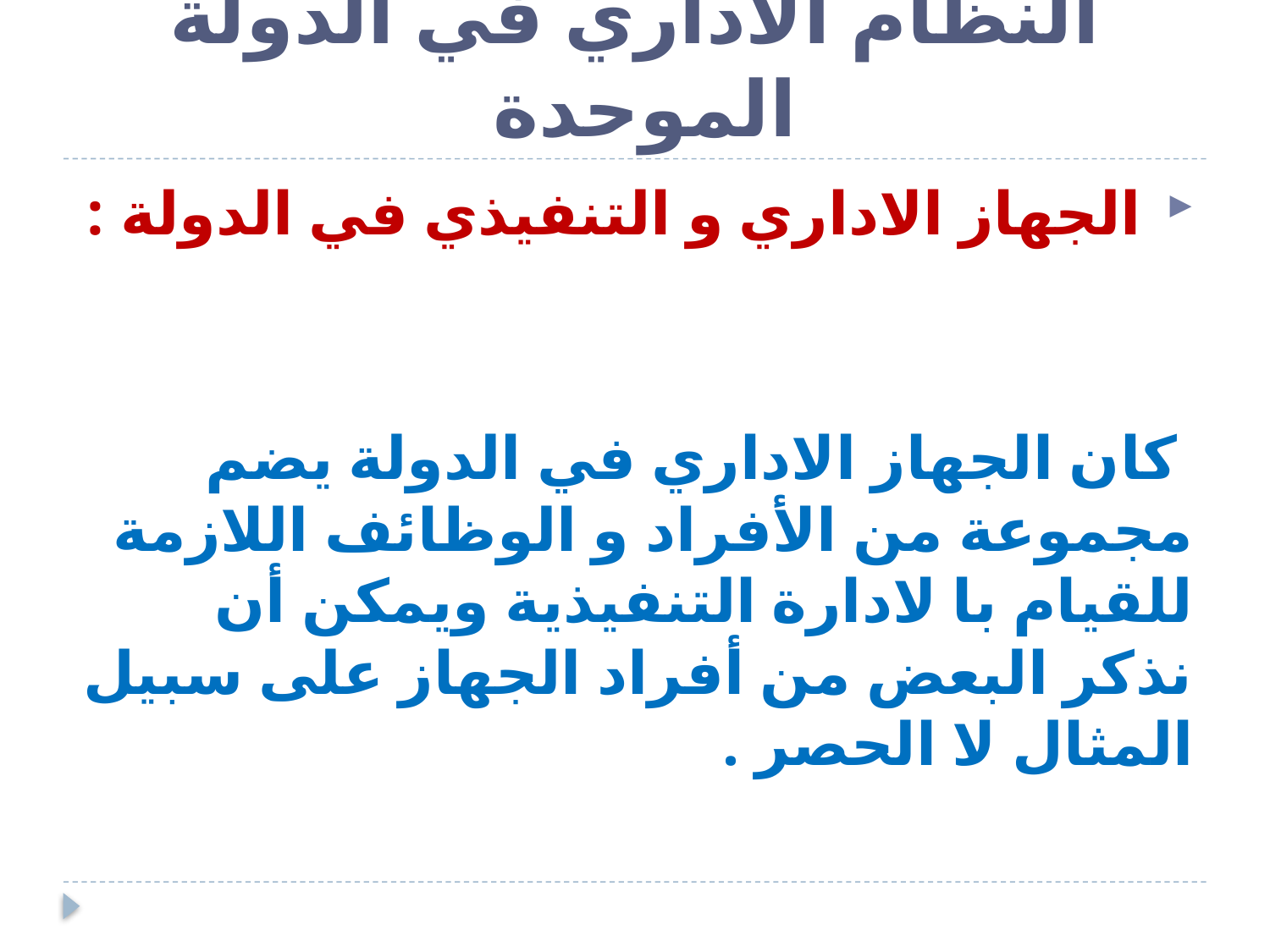

# النظام الاداري في الدولة الموحدة
 الجهاز الاداري و التنفيذي في الدولة :

 كان الجهاز الاداري في الدولة يضم مجموعة من الأفراد و الوظائف اللازمة للقيام با لادارة التنفيذية ويمكن أن نذكر البعض من أفراد الجهاز على سبيل المثال لا الحصر .